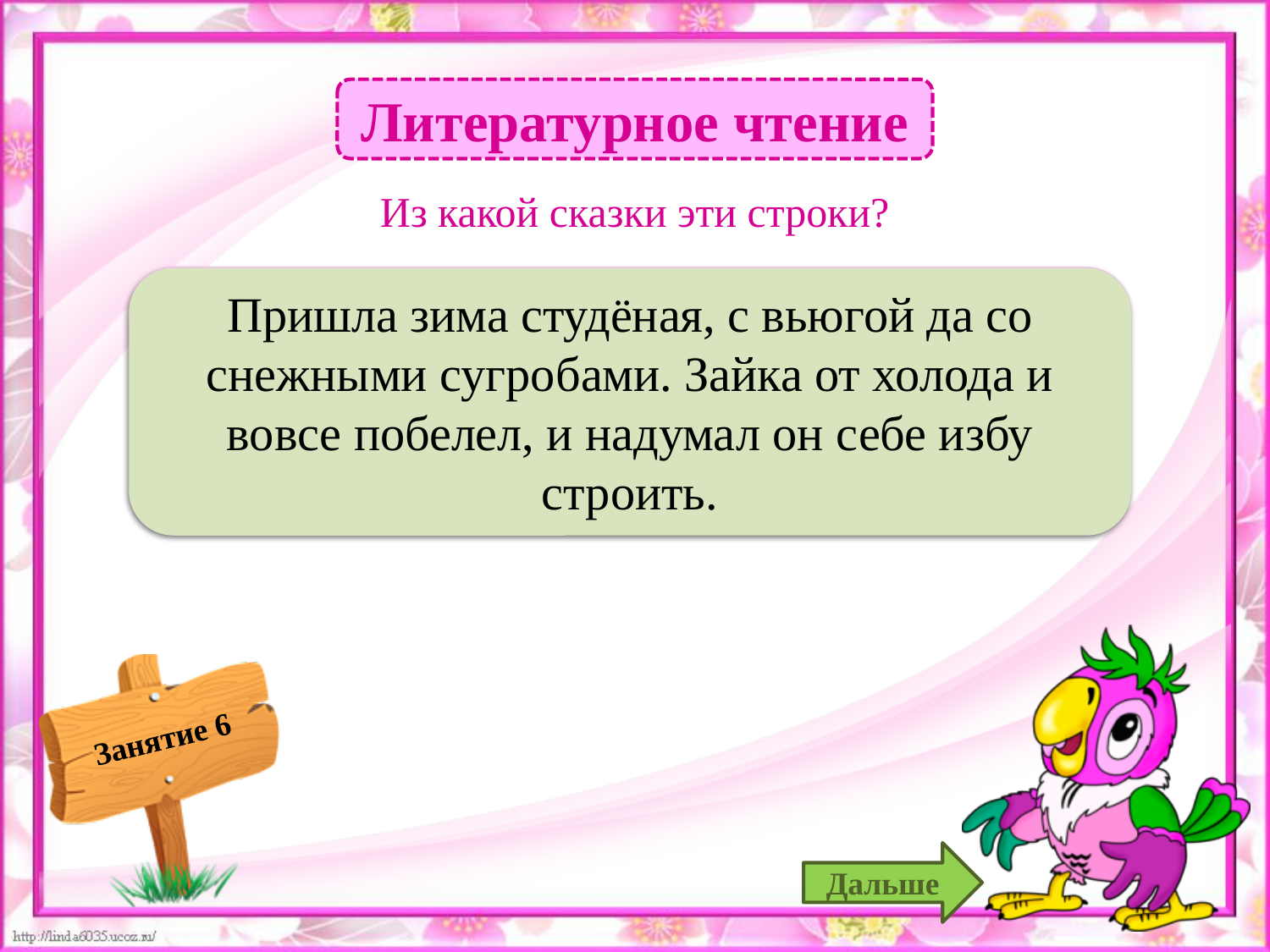

Литературное чтение
Из какой сказки эти строки?
 Русская народная сказка «Лиса и заяц» – 1б.
Пришла зима студёная, с вьюгой да со снежными сугробами. Зайка от холода и вовсе побелел, и надумал он себе избу строить.

Дальше